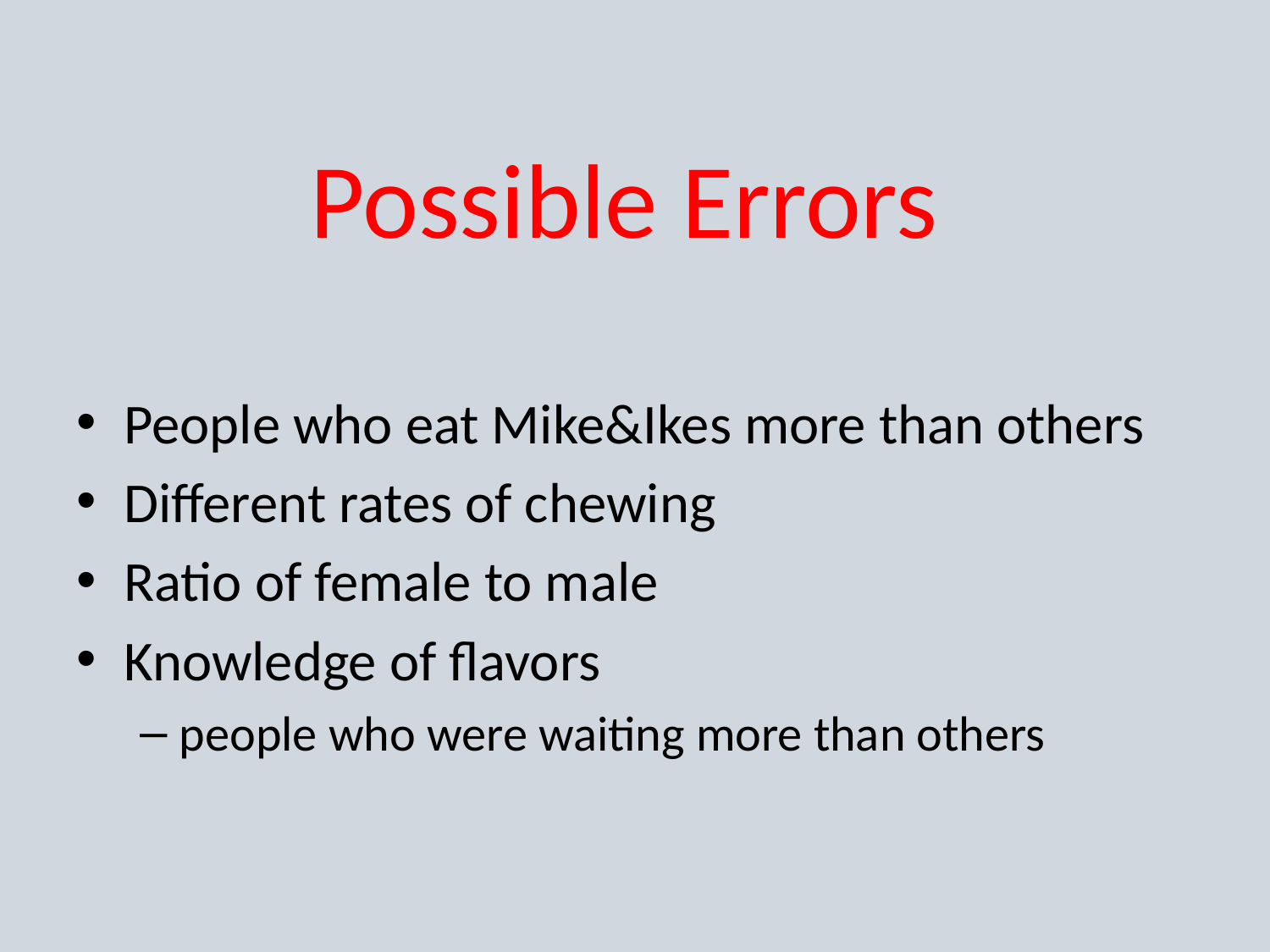

# Possible Errors
People who eat Mike&Ikes more than others
Different rates of chewing
Ratio of female to male
Knowledge of flavors
people who were waiting more than others